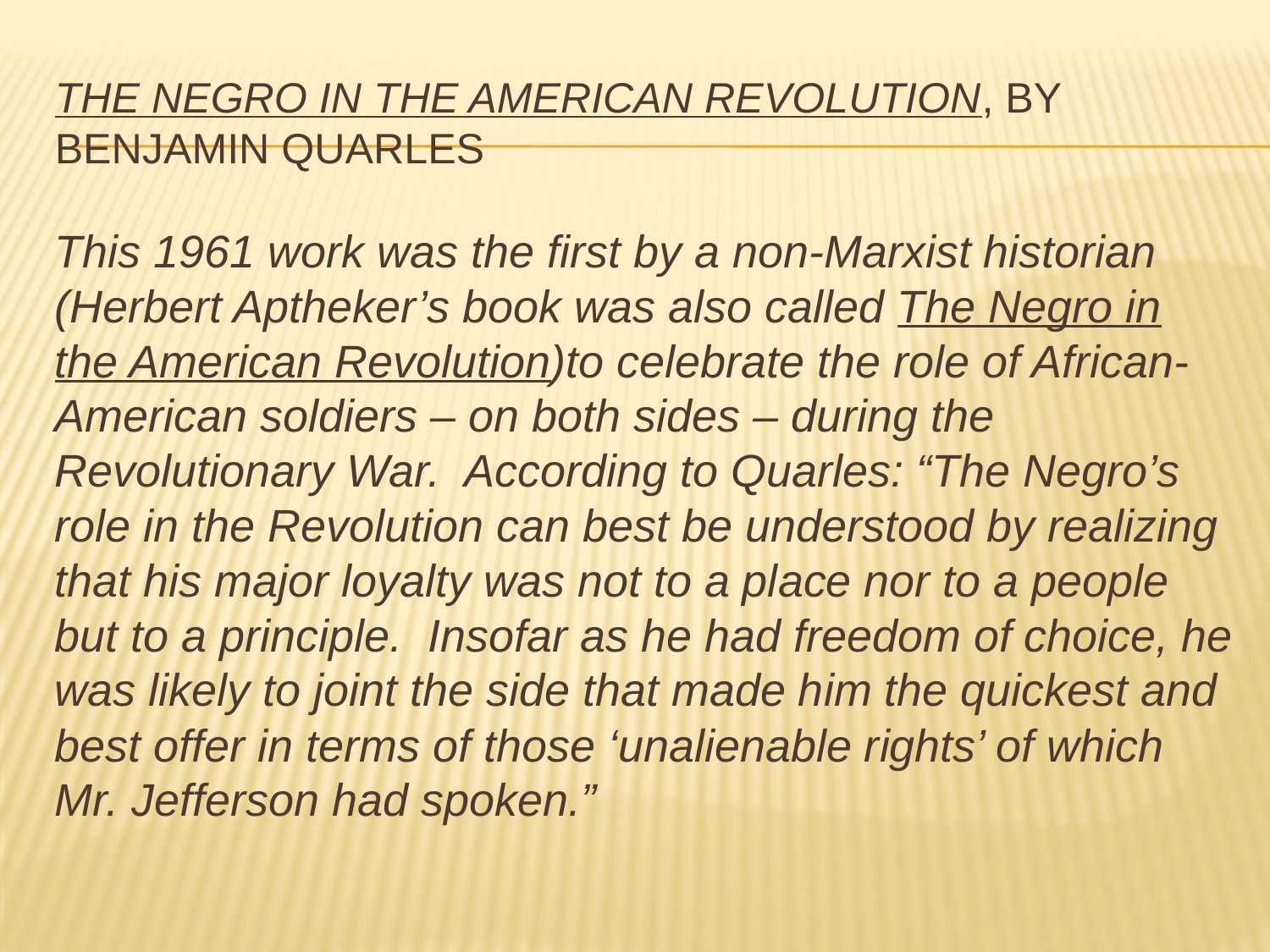

# The Negro In the American Revolution, by Benjamin Quarles
This 1961 work was the first by a non-Marxist historian (Herbert Aptheker’s book was also called The Negro in the American Revolution)to celebrate the role of African-American soldiers – on both sides – during the Revolutionary War.  According to Quarles: “The Negro’s role in the Revolution can best be understood by realizing that his major loyalty was not to a place nor to a people but to a principle.  Insofar as he had freedom of choice, he was likely to joint the side that made him the quickest and best offer in terms of those ‘unalienable rights’ of which Mr. Jefferson had spoken.”